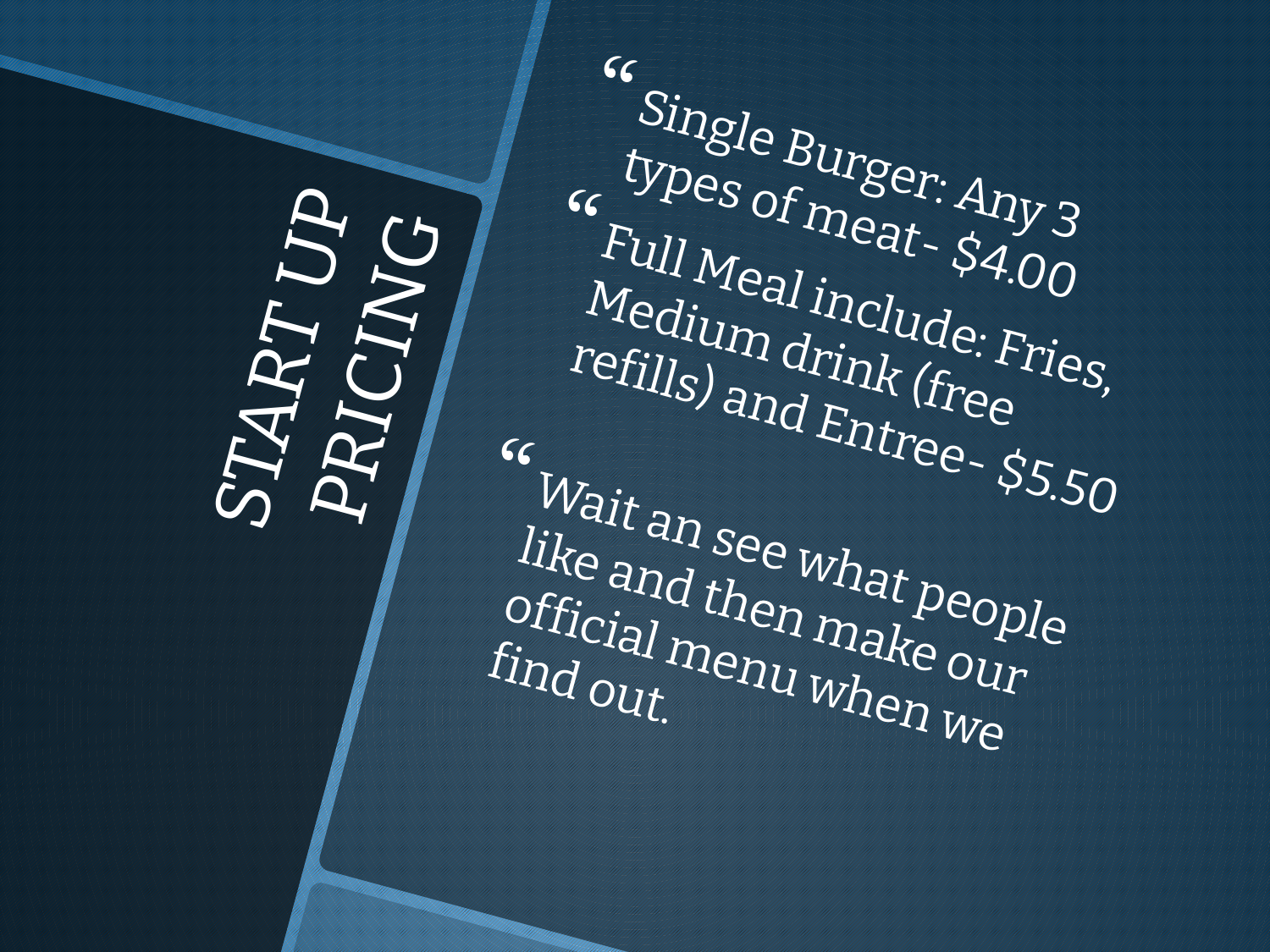

Single Burger: Any 3 types of meat- $4.00
Full Meal include: Fries, Medium drink (free refills) and Entree- $5.50
Wait an see what people like and then make our official menu when we find out.

# START UP PRICING